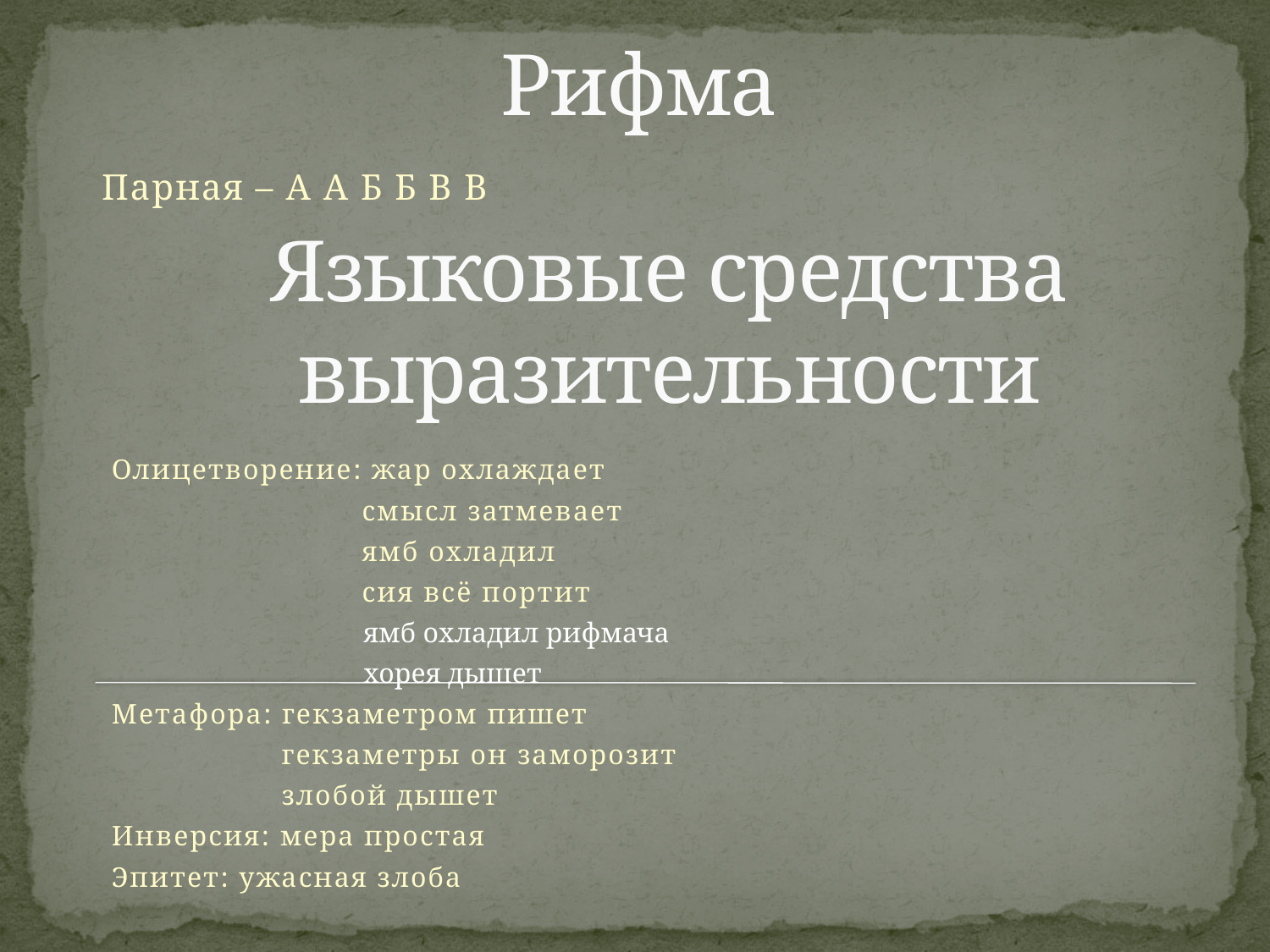

# Рифма
Парная – А А Б Б В В
Языковые средства выразительности
Олицетворение: жар охлаждает
                            смысл затмевает
                            ямб охладил
                            сия всё портит
                                   ямб охладил рифмача
                                   хорея дышет
Метафора: гекзаметром пишет
                   гекзаметры он заморозит
                   злобой дышет
Инверсия: мера простая
Эпитет: ужасная злоба